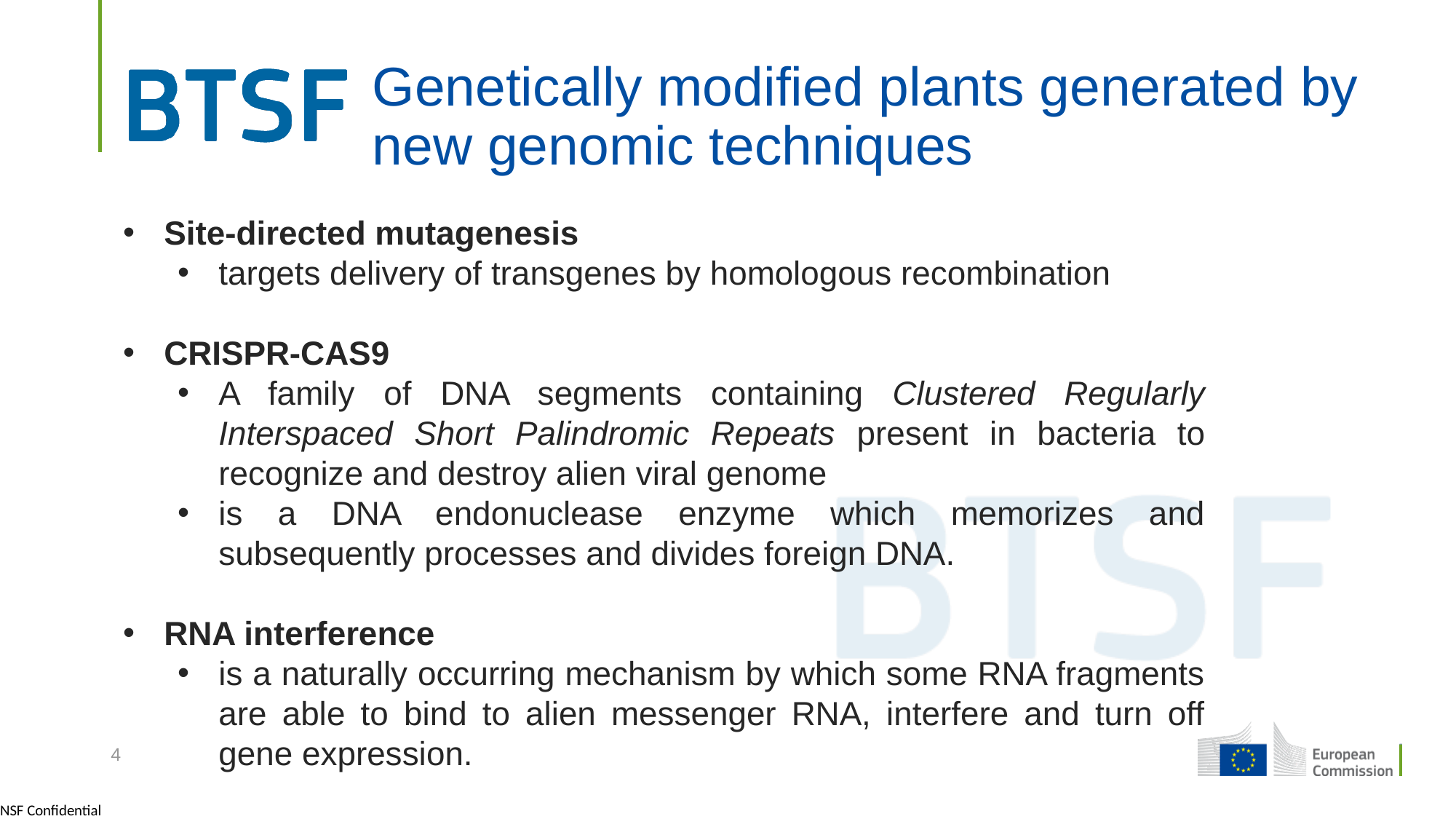

# Genetically modified plants generated by new genomic techniques
Site-directed mutagenesis
targets delivery of transgenes by homologous recombination

CRISPR-CAS9
A family of DNA segments containing Clustered Regularly Interspaced Short Palindromic Repeats present in bacteria to recognize and destroy alien viral genome
is a DNA endonuclease enzyme which memorizes and subsequently processes and divides foreign DNA.

RNA interference
is a naturally occurring mechanism by which some RNA fragments are able to bind to alien messenger RNA, interfere and turn off gene expression.

4